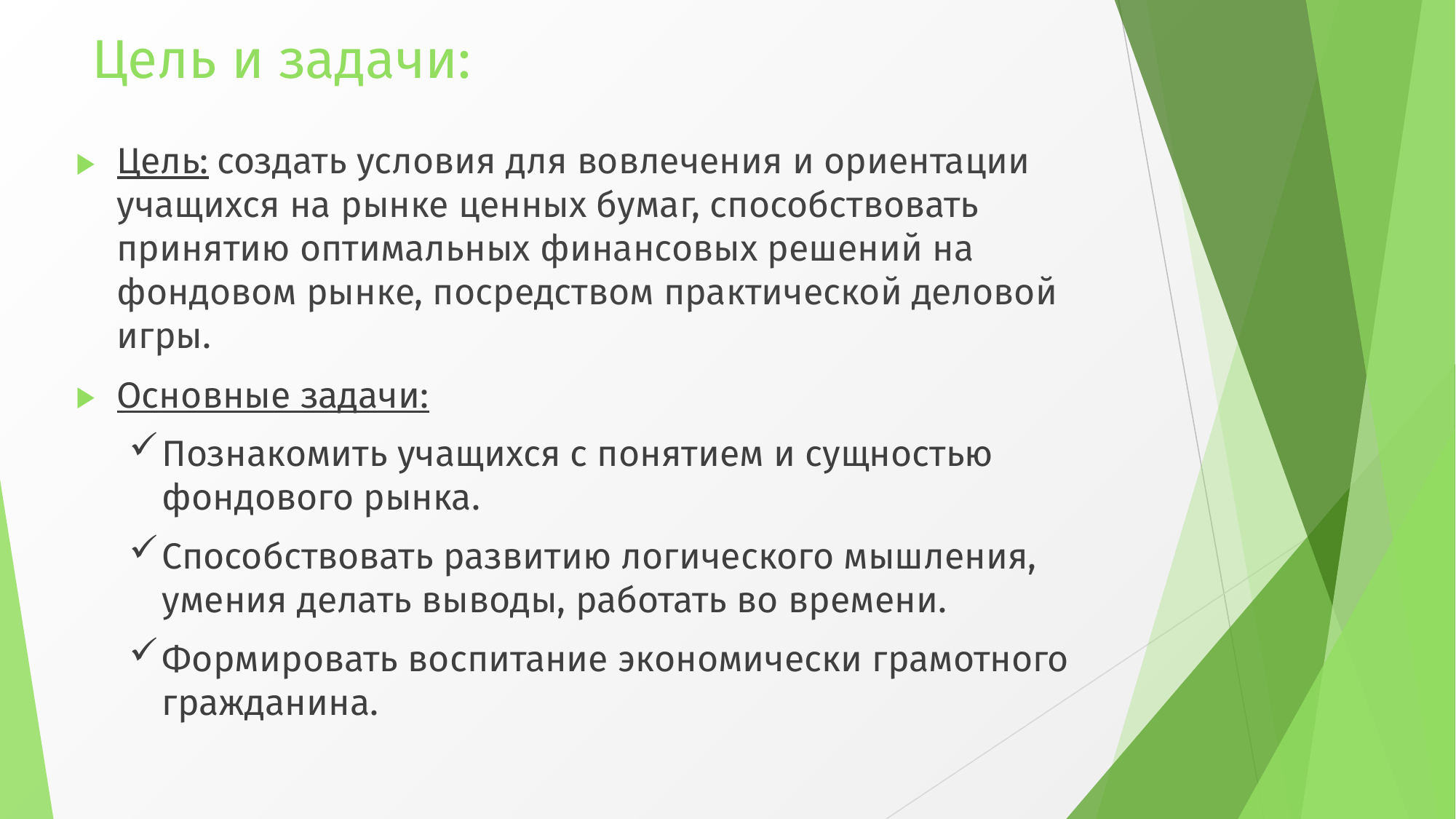

# Цель и задачи:
Цель: создать условия для вовлечения и ориентации учащихся на рынке ценных бумаг, способствовать принятию оптимальных финансовых решений на фондовом рынке, посредством практической деловой игры.
Основные задачи:
Познакомить учащихся с понятием и сущностью фондового рынка.
Способствовать развитию логического мышления, умения делать выводы, работать во времени.
Формировать воспитание экономически грамотного гражданина.